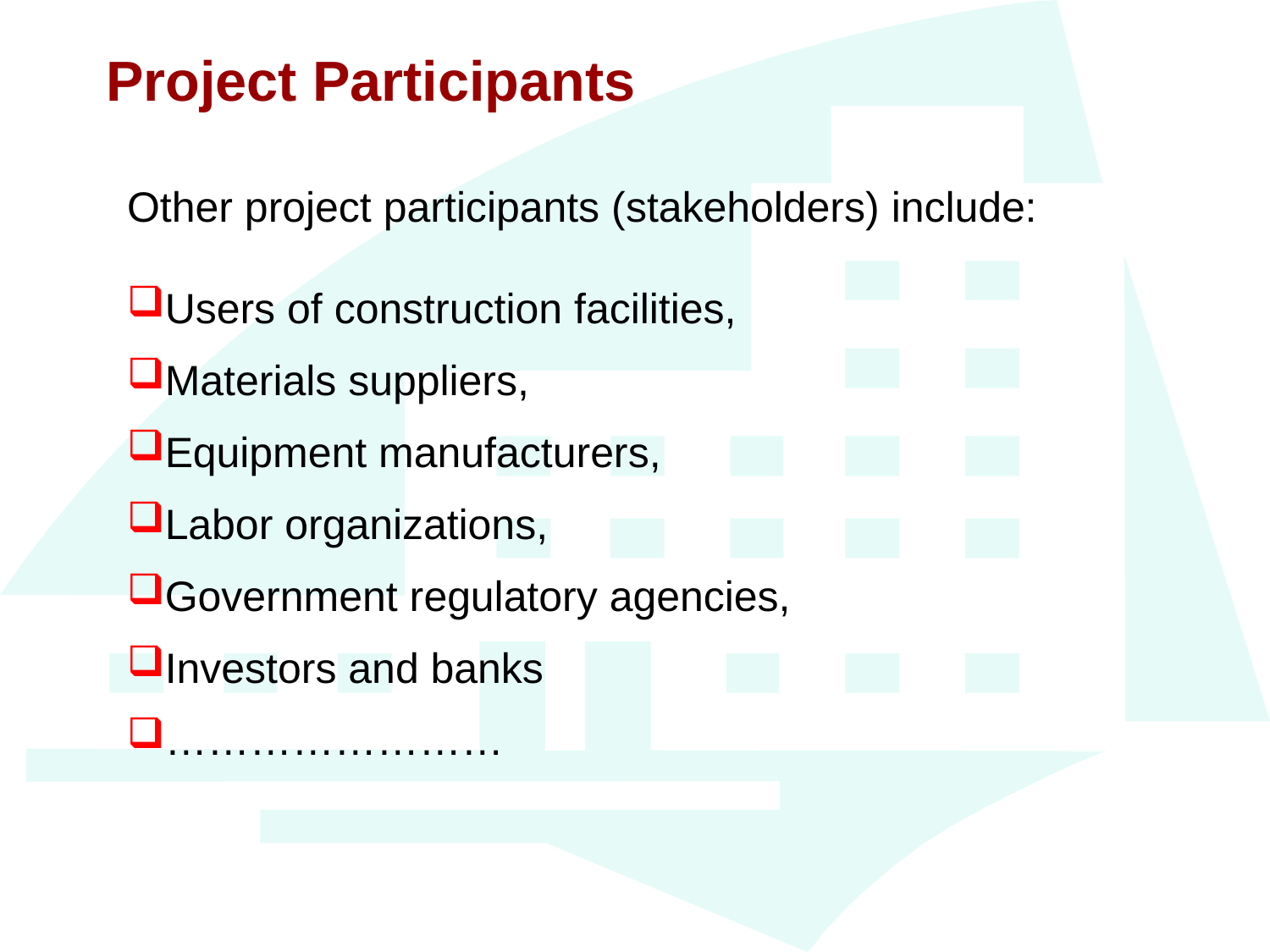

Project Participants
Other project participants (stakeholders) include:

Users of construction facilities,

Materials suppliers,

Equipment manufacturers,

Labor organizations,

Government regulatory agencies,

Investors and banks

……………………
8